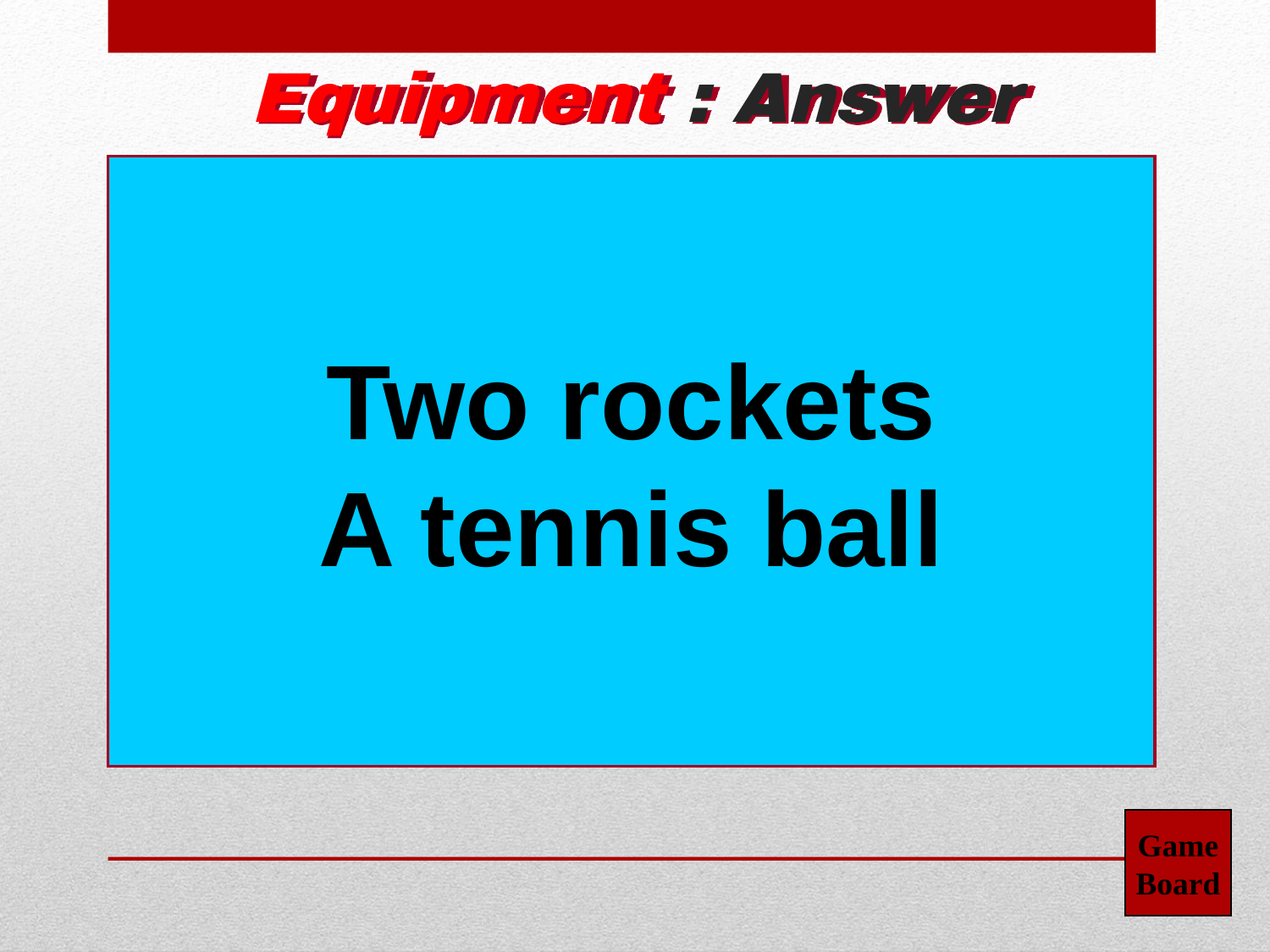

Equipment : Answer
Two rockets
A tennis ball
Game
Board